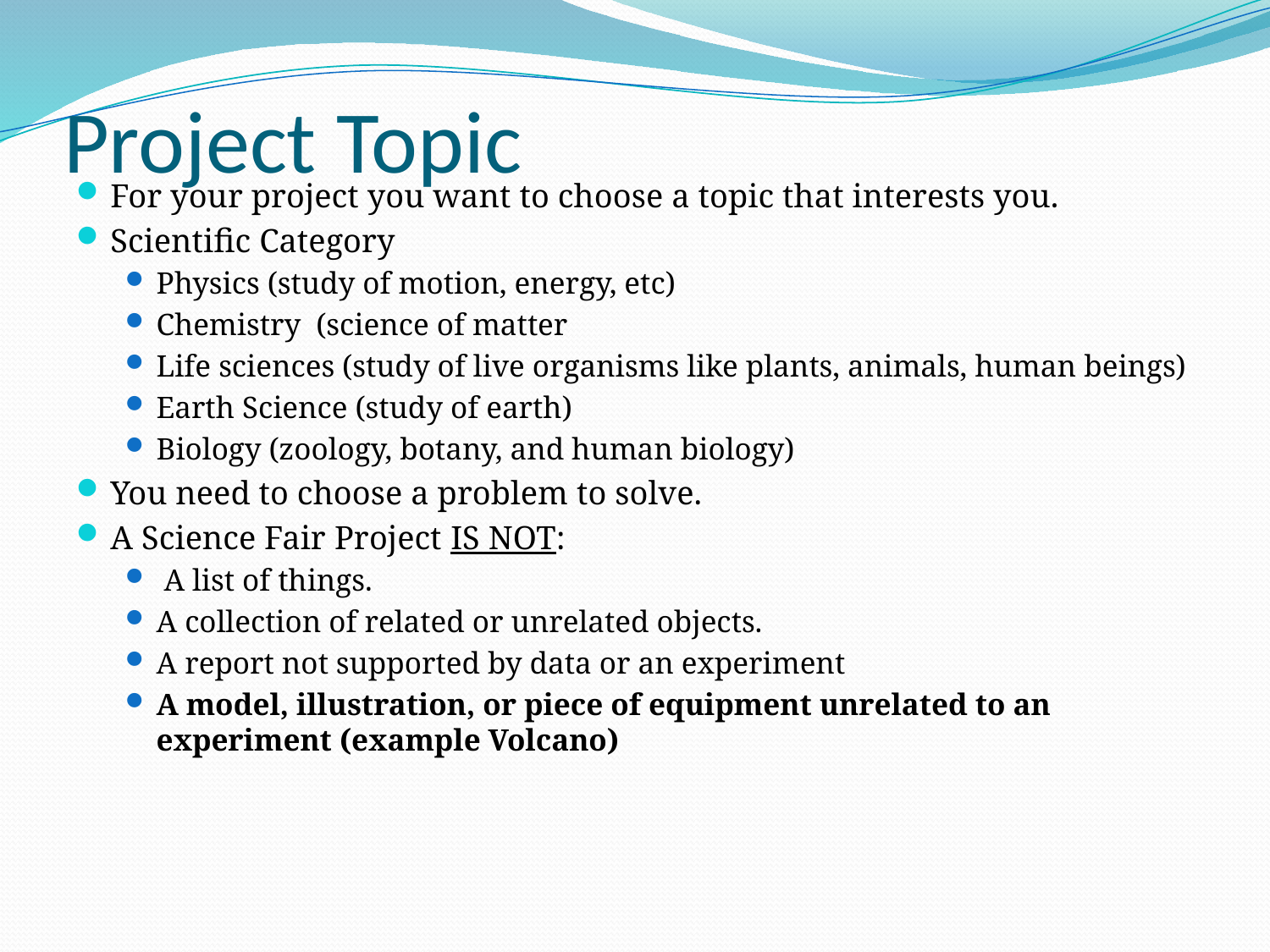

# Project Topic
For your project you want to choose a topic that interests you.
Scientific Category
Physics (study of motion, energy, etc)
Chemistry  (science of matter
Life sciences (study of live organisms like plants, animals, human beings)
Earth Science (study of earth)
Biology (zoology, botany, and human biology)
You need to choose a problem to solve.
A Science Fair Project IS NOT:
 A list of things.
A collection of related or unrelated objects.
A report not supported by data or an experiment
A model, illustration, or piece of equipment unrelated to an experiment (example Volcano)